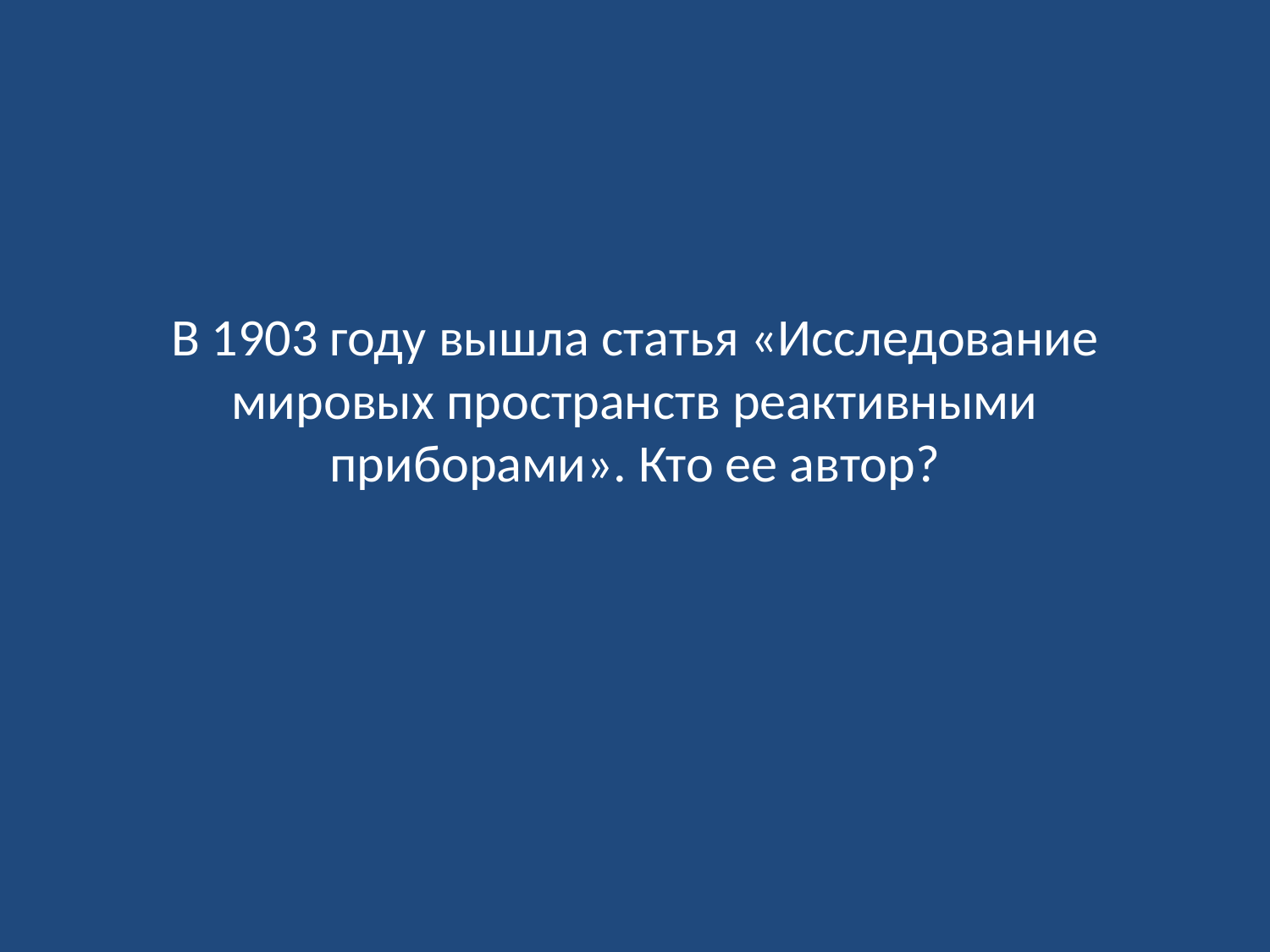

# В 1903 году вышла статья «Исследование мировых пространств реактивными приборами». Кто ее автор?